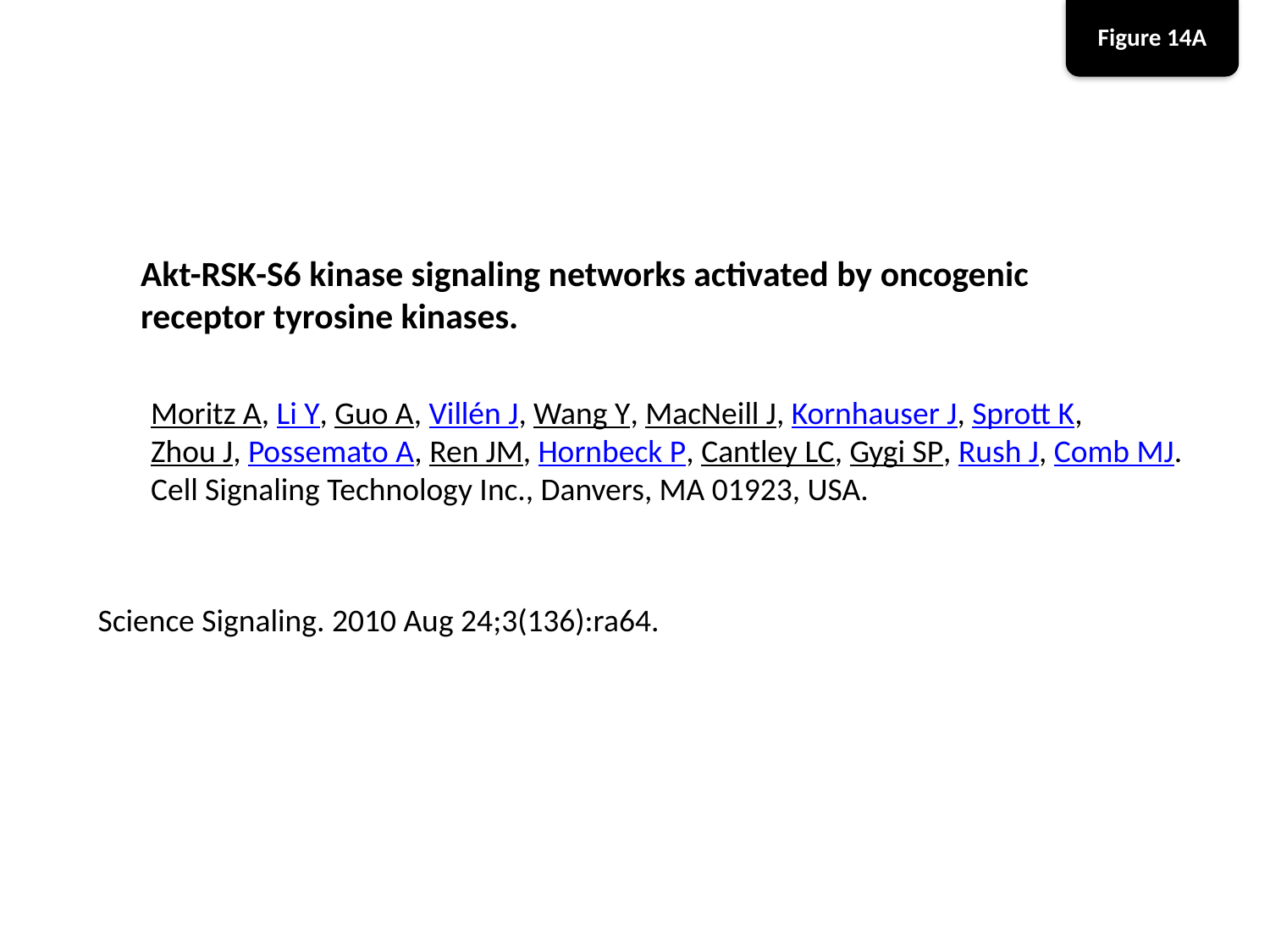

Figure 14A
Akt-RSK-S6 kinase signaling networks activated by oncogenic
receptor tyrosine kinases.

Moritz A, Li Y, Guo A, Villén J, Wang Y, MacNeill J, Kornhauser J, Sprott K,
Zhou J, Possemato A, Ren JM, Hornbeck P, Cantley LC, Gygi SP, Rush J, Comb MJ.
Cell Signaling Technology Inc., Danvers, MA 01923, USA.

Science Signaling. 2010 Aug 24;3(136):ra64.